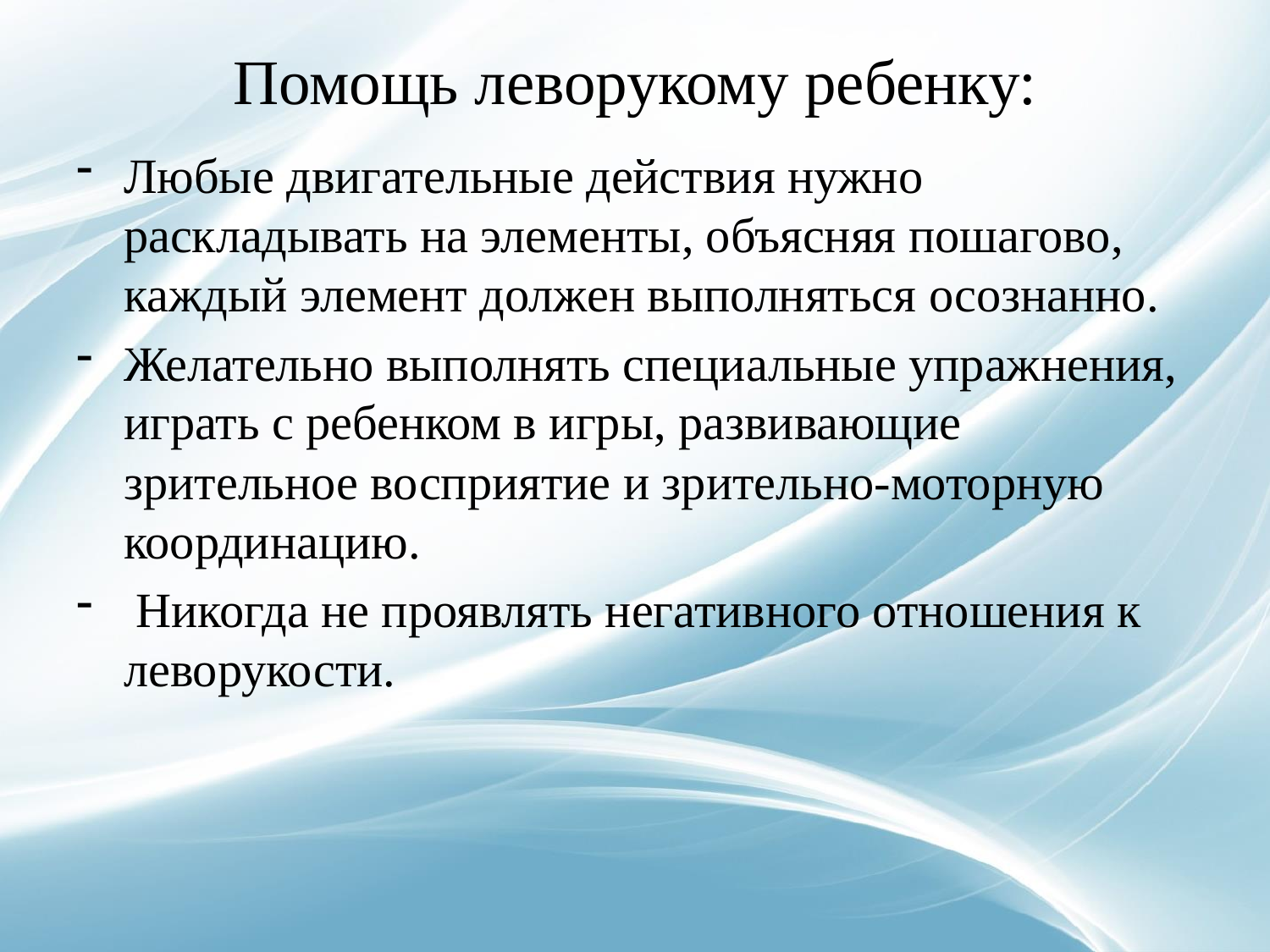

# Помощь леворукому ребенку:
Любые двигательные действия нужно раскладывать на элементы, объясняя пошагово, каждый элемент должен выполняться осознанно.
Желательно выполнять специальные упражнения, играть с ребенком в игры, развивающие зрительное восприятие и зрительно-моторную координацию.
 Никогда не проявлять негативного отношения к леворукости.